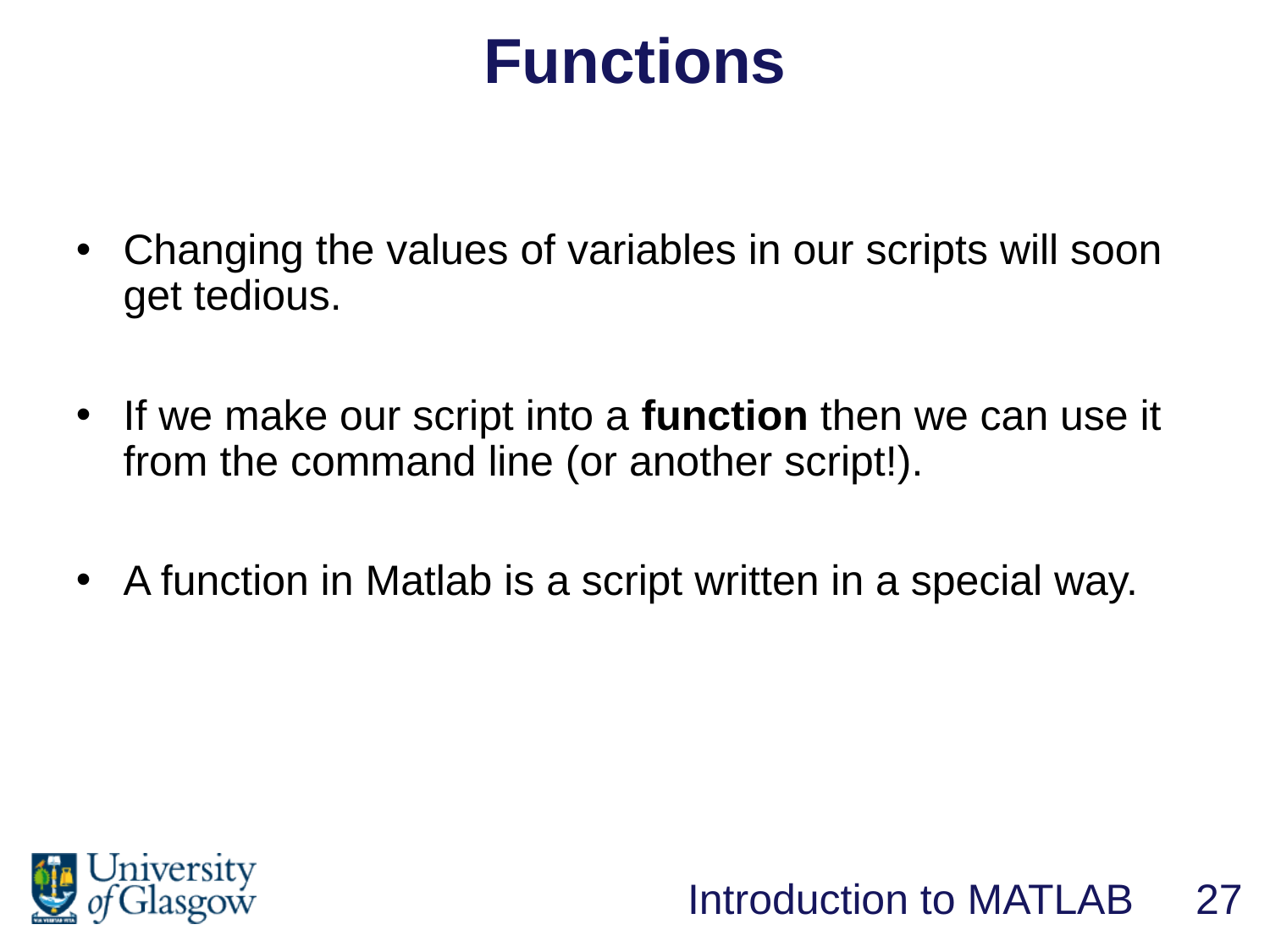

Functions
Changing the values of variables in our scripts will soon get tedious.

If we make our script into a function then we can use it from the command line (or another script!).

A function in Matlab is a script written in a special way.